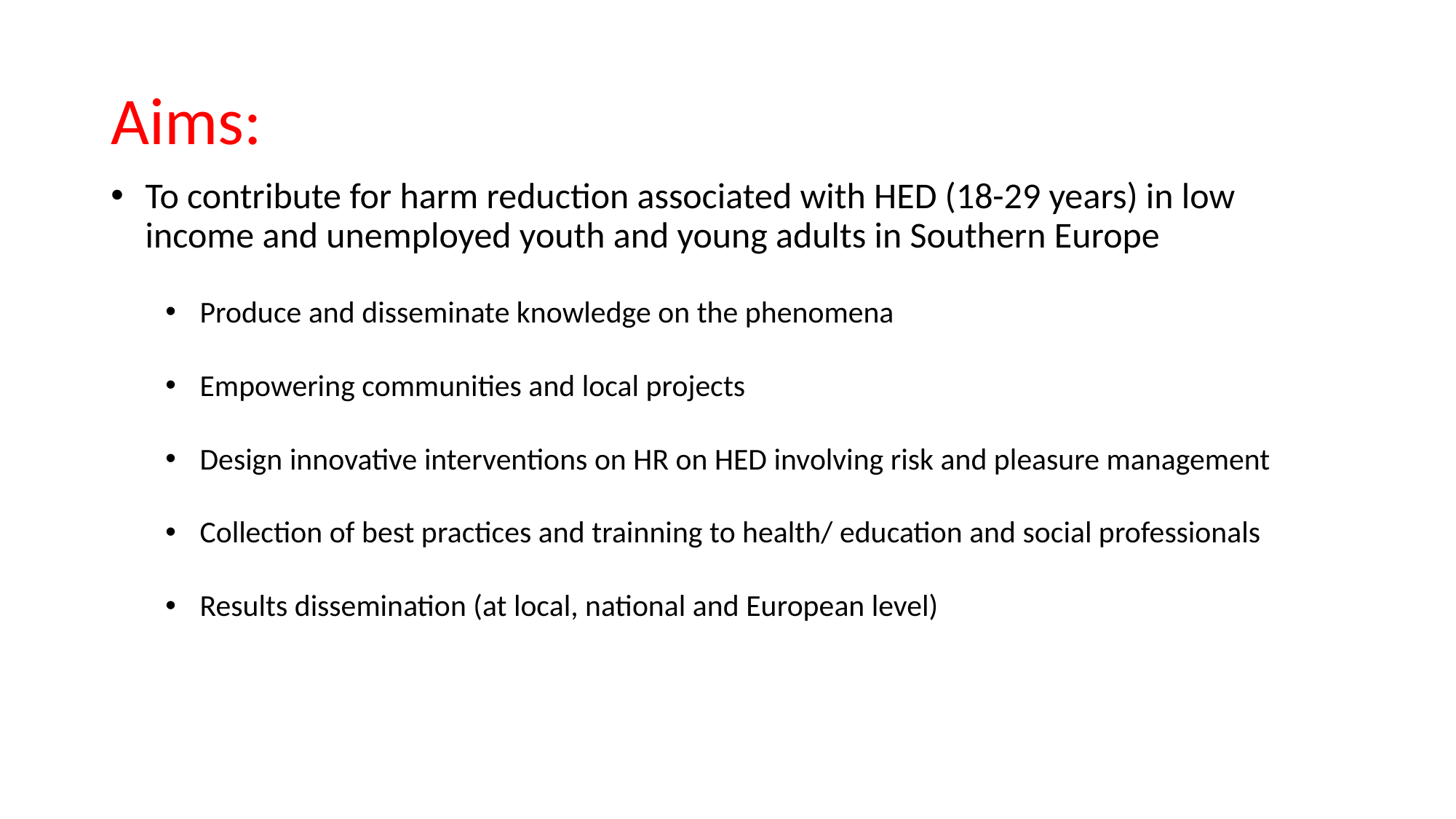

# Aims:
To contribute for harm reduction associated with HED (18-29 years) in low income and unemployed youth and young adults in Southern Europe
Produce and disseminate knowledge on the phenomena
Empowering communities and local projects
Design innovative interventions on HR on HED involving risk and pleasure management
Collection of best practices and trainning to health/ education and social professionals
Results dissemination (at local, national and European level)